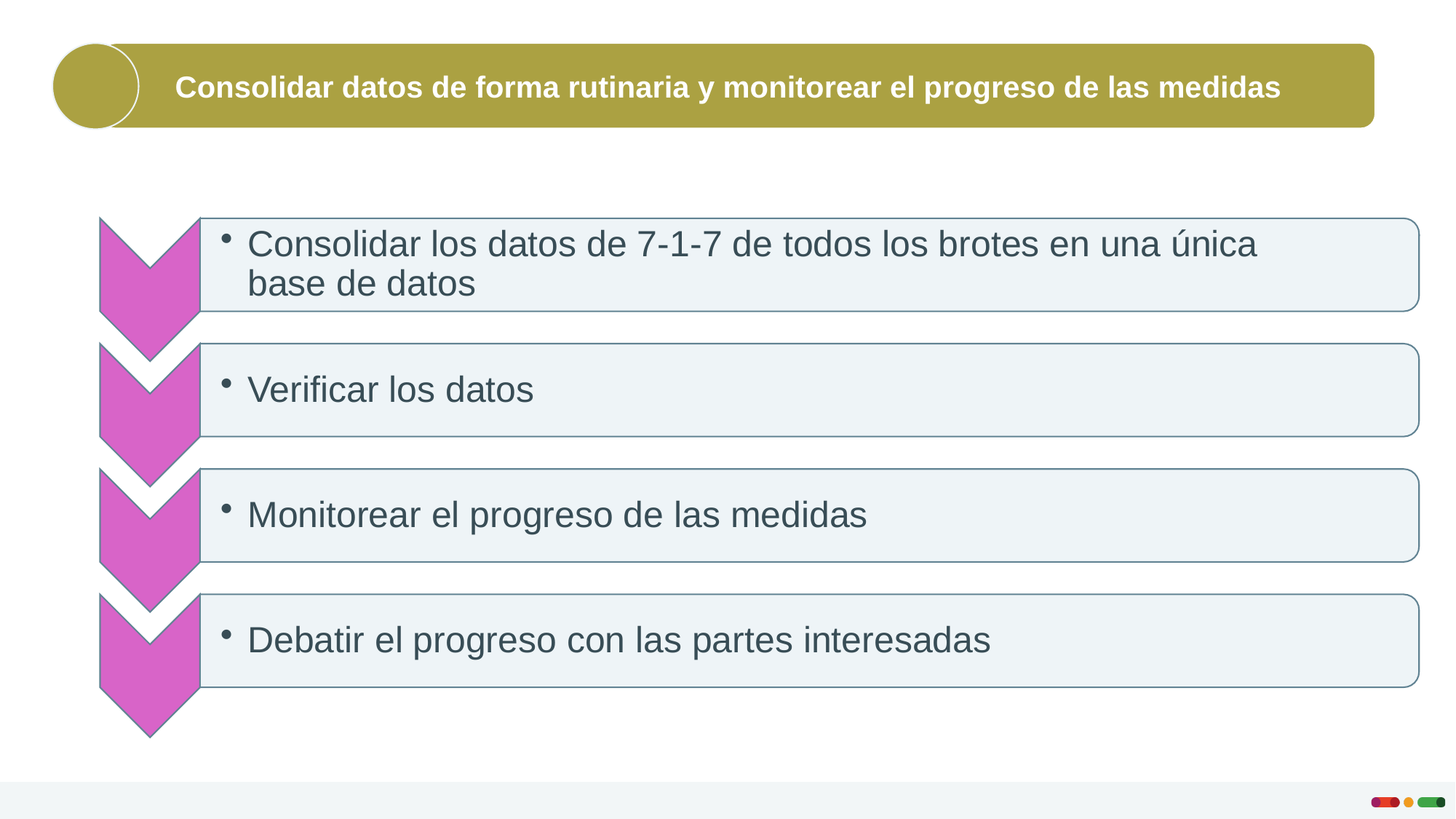

Consolidar datos de forma rutinaria y monitorear el progreso de las medidas

Consolidar los datos de 7-1-7 de todos los brotes en una única
base de datos

Verificar los datos

Monitorear el progreso de las medidas

Debatir el progreso con las partes interesadas